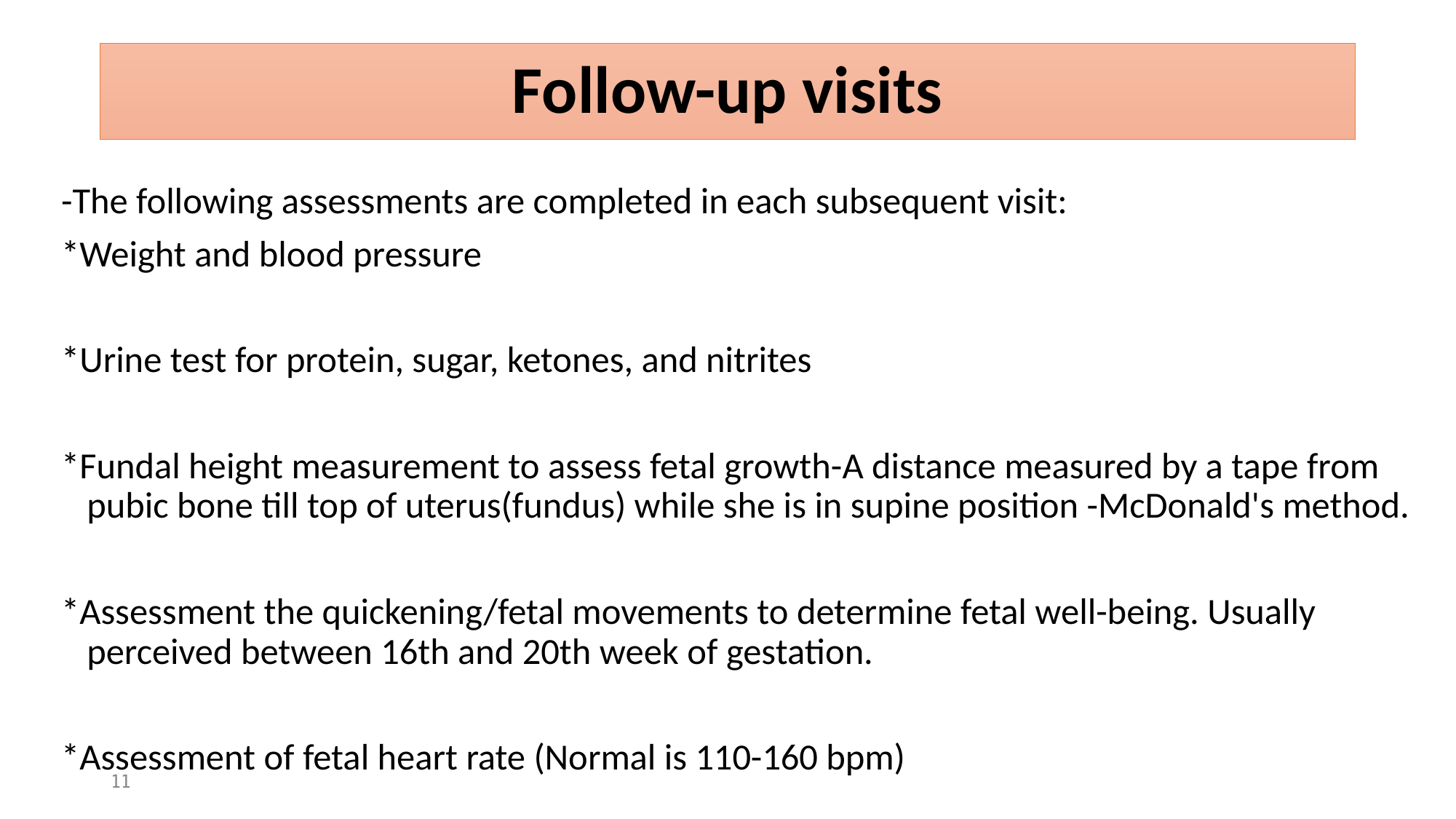

# Follow-up visits
-The following assessments are completed in each subsequent visit:
*Weight and blood pressure

*Urine test for protein, sugar, ketones, and nitrites

*Fundal height measurement to assess fetal growth-A distance measured by a tape from pubic bone till top of uterus(fundus) while she is in supine position -McDonald's method.

*Assessment the quickening/fetal movements to determine fetal well-being. Usually perceived between 16th and 20th week of gestation.

*Assessment of fetal heart rate (Normal is 110-160 bpm)

11